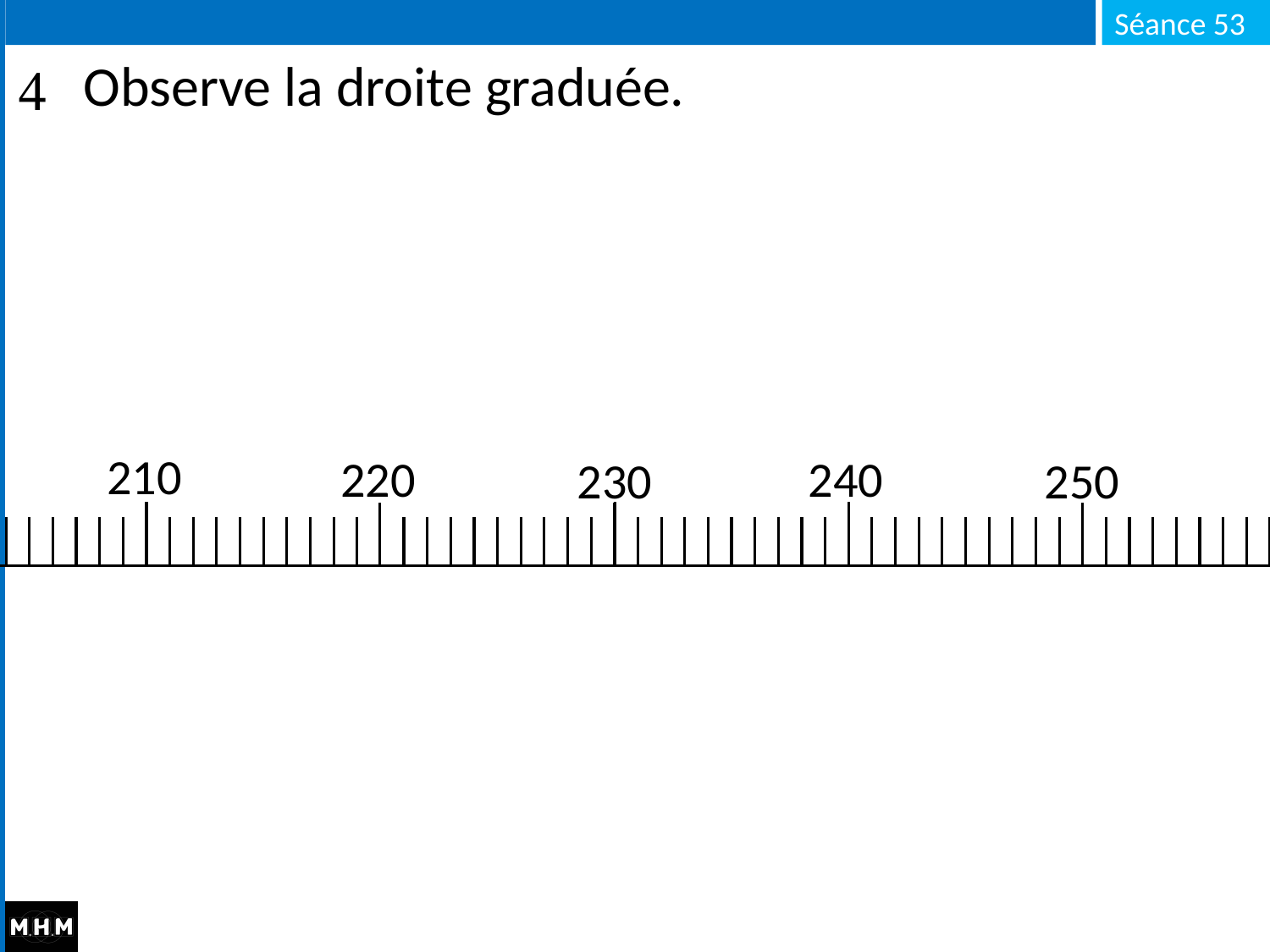

# Observe la droite graduée.
210
220
240
230
250